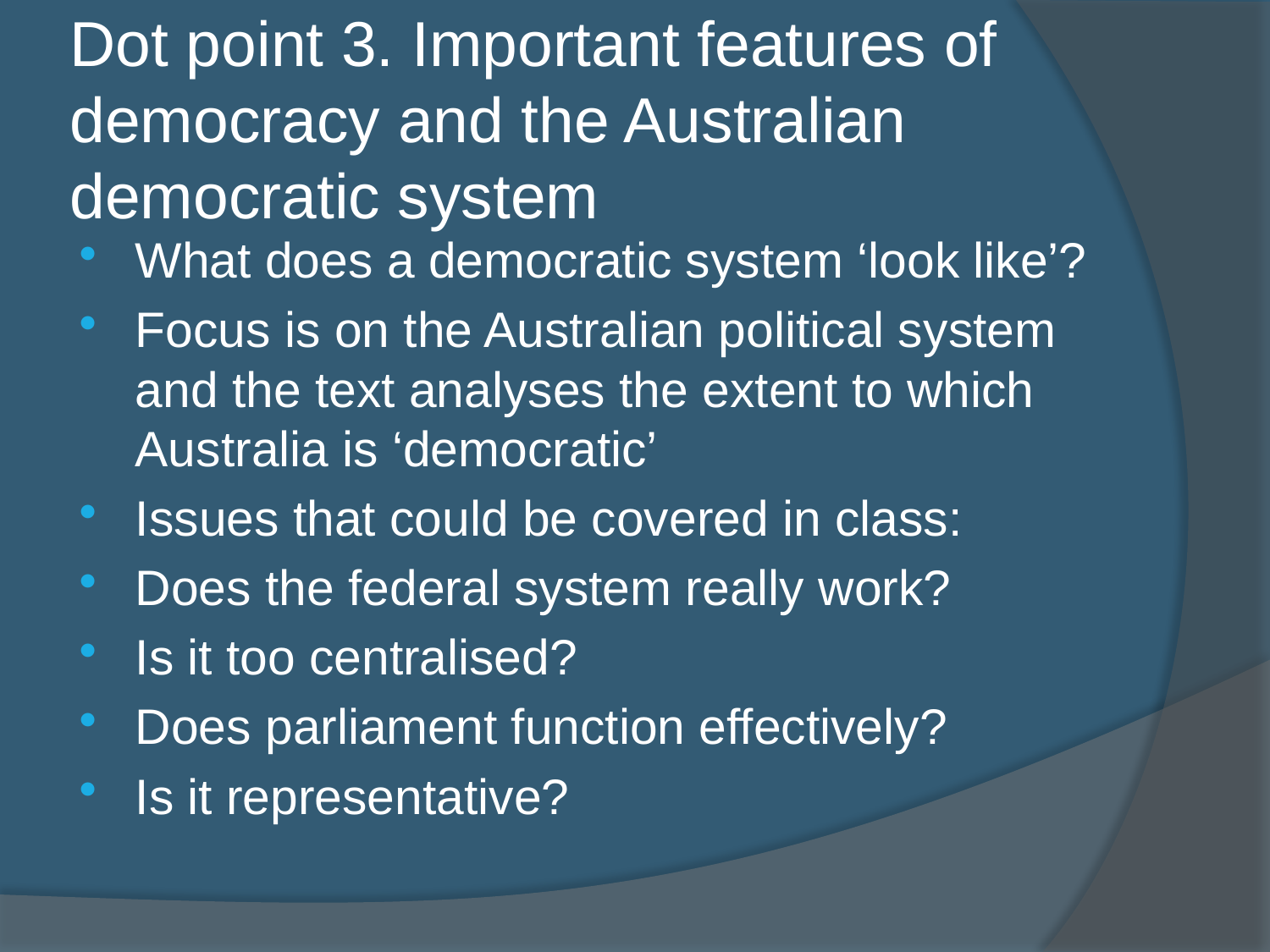

# Dot point 3. Important features of democracy and the Australian democratic system
What does a democratic system ‘look like’?
Focus is on the Australian political system and the text analyses the extent to which Australia is ‘democratic’
Issues that could be covered in class:
Does the federal system really work?
Is it too centralised?
Does parliament function effectively?
Is it representative?